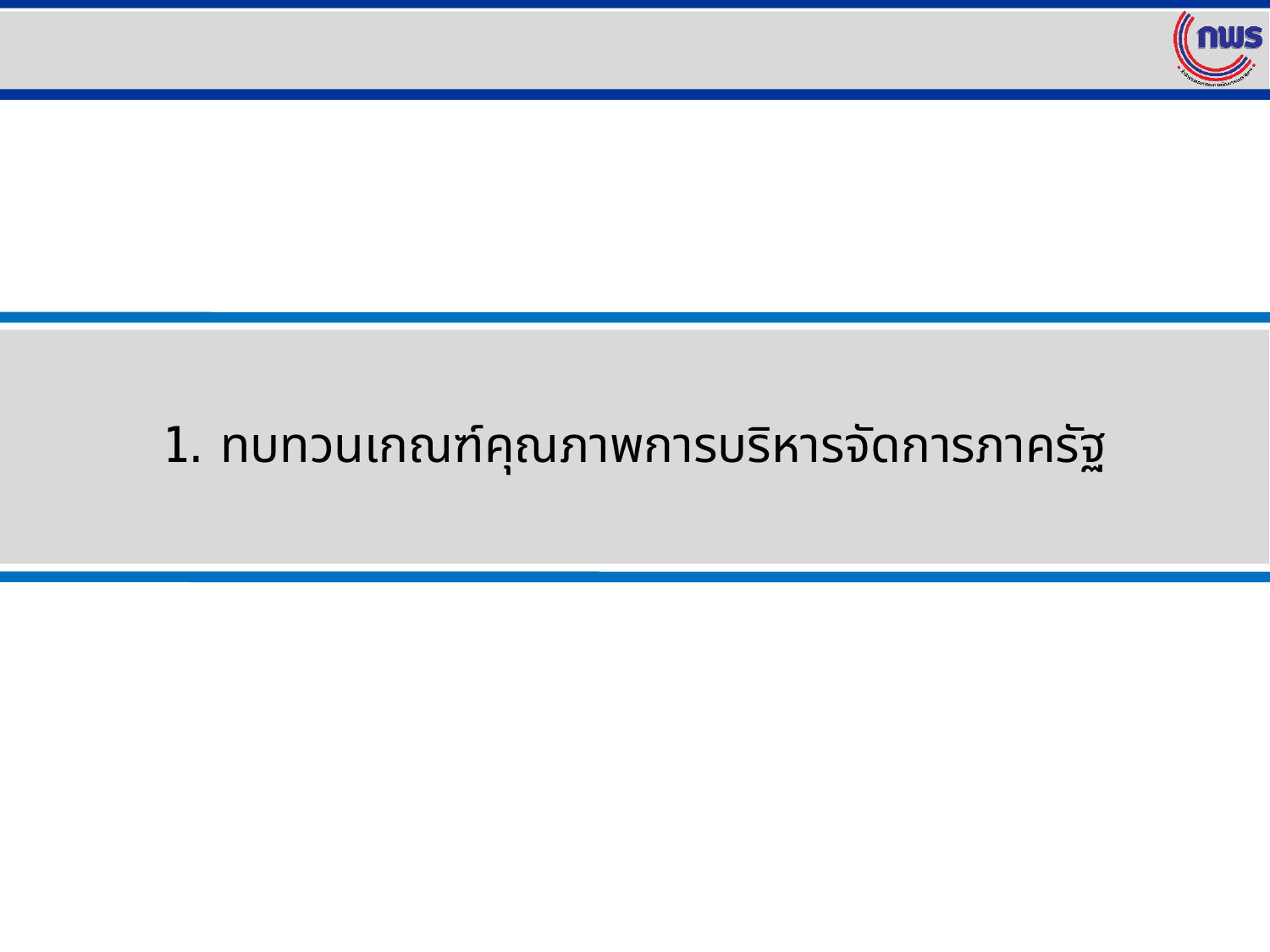

1. ทบทวนเกณฑ์คุณภาพการบริหารจัดการภาครัฐ